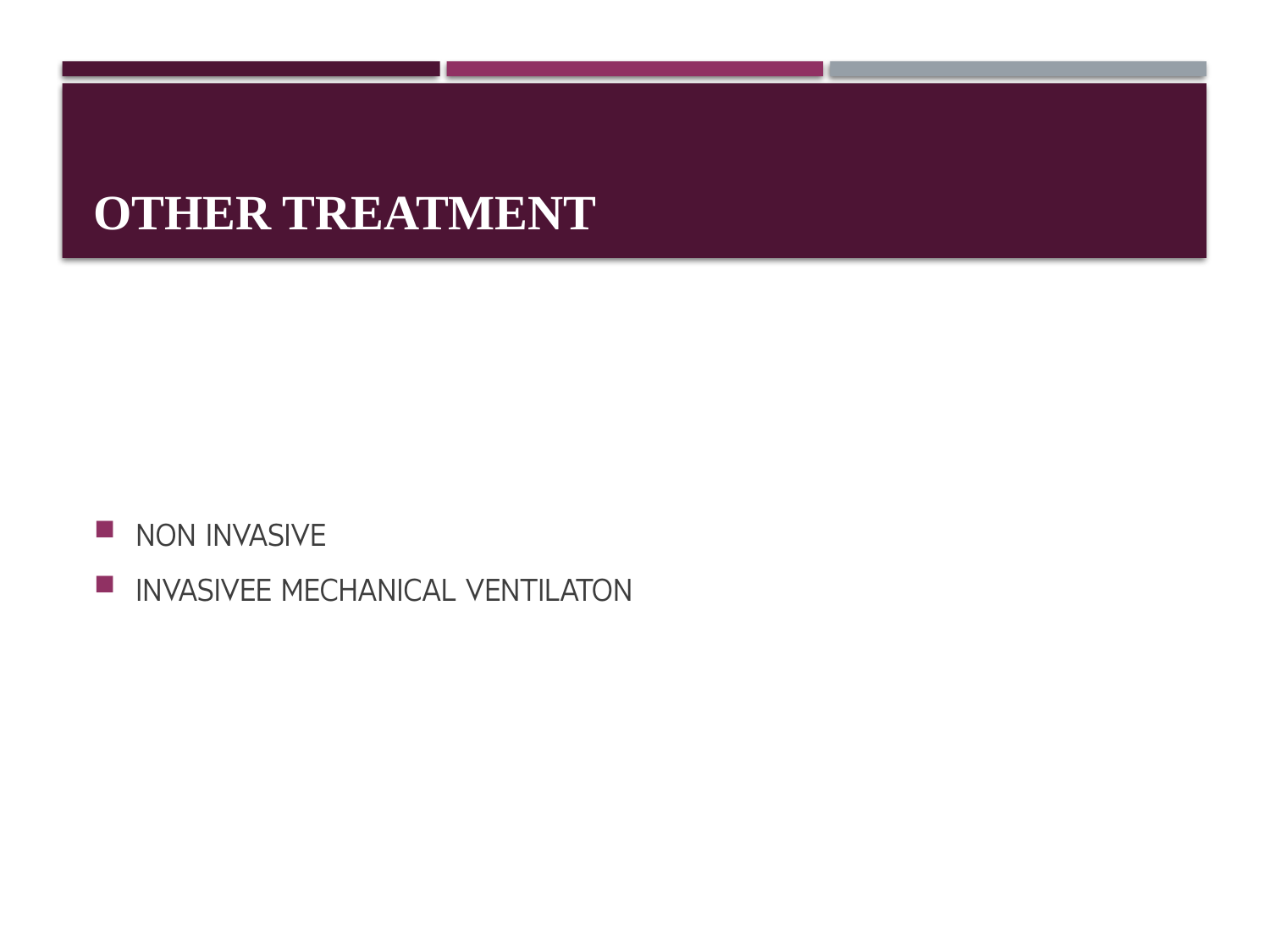

# OTHER TREATMENT
NON INVASIVE
INVASIVEE MECHANICAL VENTILATON